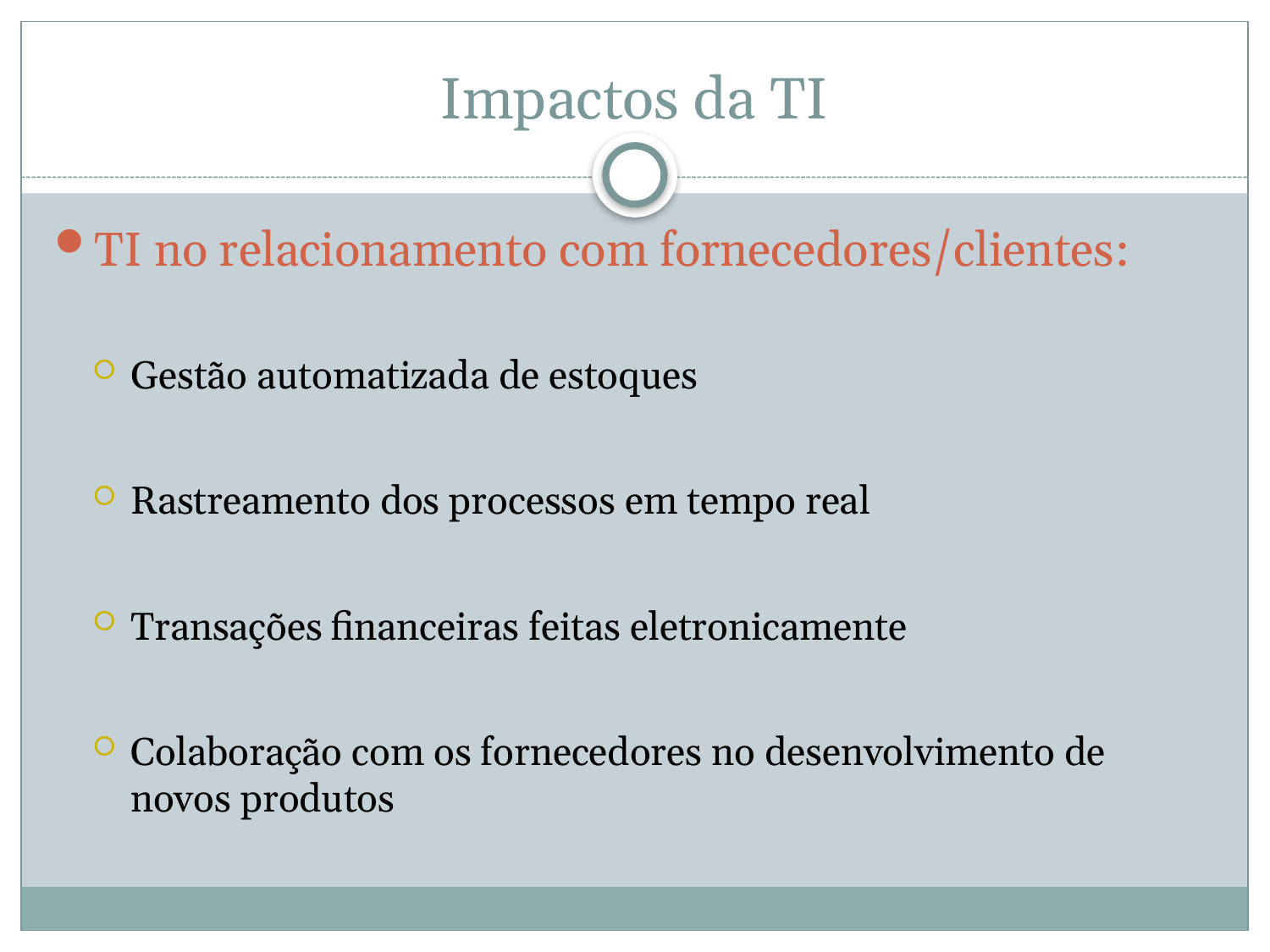

# Impactos da TI
TI no relacionamento com fornecedores/clientes:

Gestão automatizada de estoques

Rastreamento dos processos em tempo real

Transações financeiras feitas eletronicamente

Colaboração com os fornecedores no desenvolvimento de novos produtos